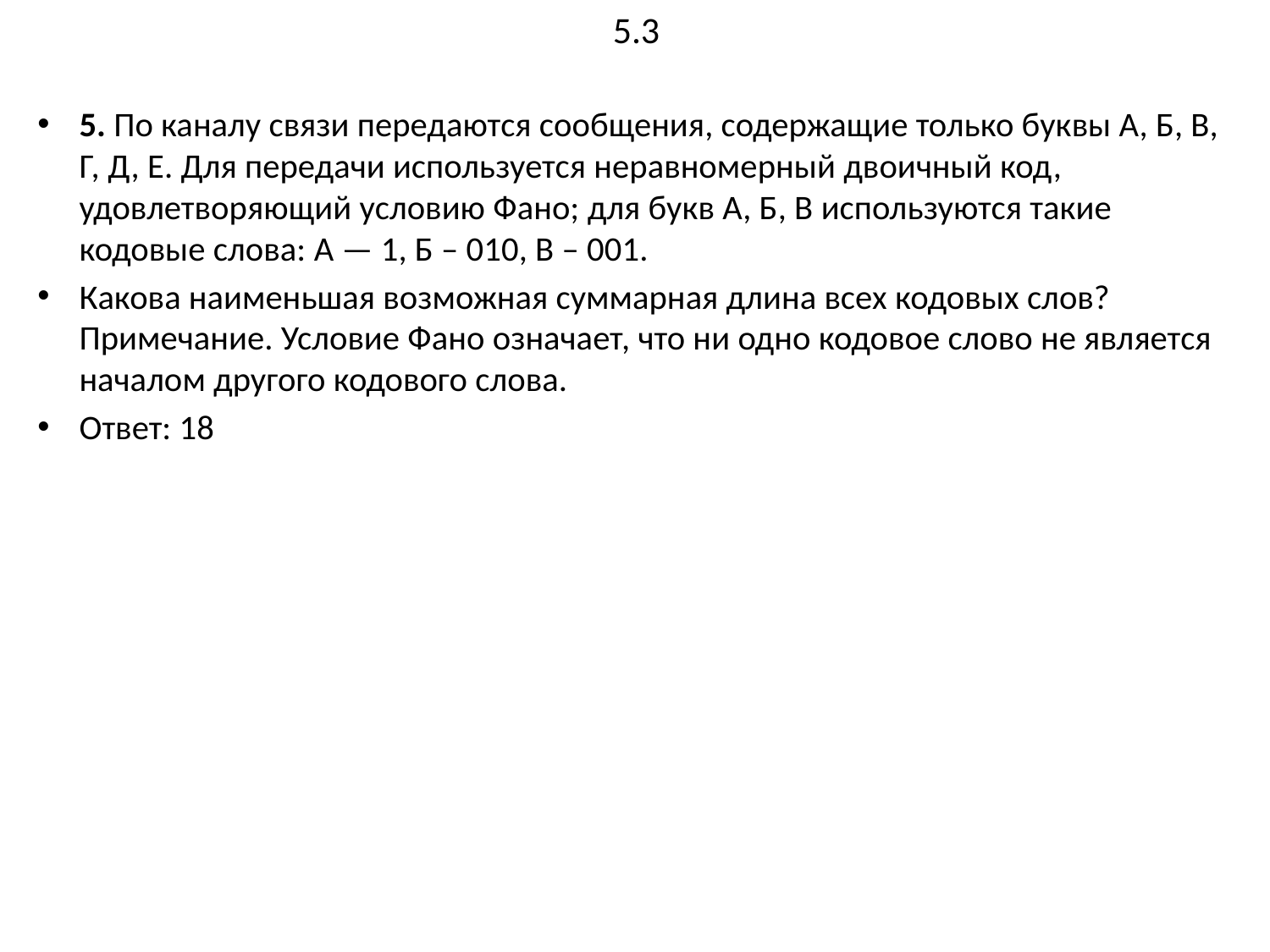

# 5.3
5. По каналу связи передаются сообщения, содержащие только буквы А, Б, В, Г, Д, Е. Для передачи используется неравномерный двоичный код, удовлетворяющий условию Фано; для букв A, Б, В используются такие кодовые слова: А — 1, Б – 010, В – 001.
Какова наименьшая возможная суммарная длина всех кодовых слов? Примечание. Условие Фано означает, что ни одно кодовое слово не является началом другого кодового слова.
Ответ: 18